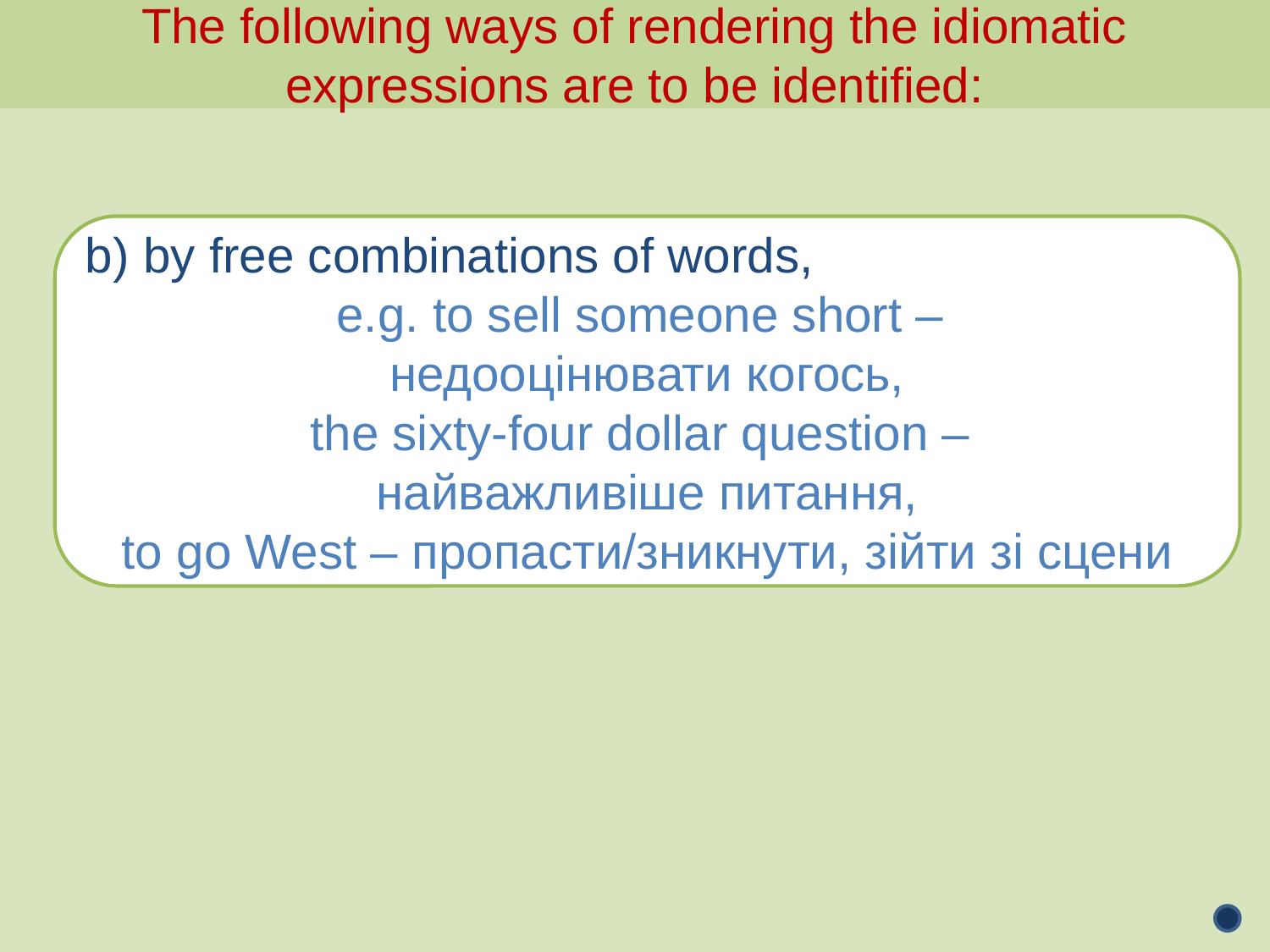

The following ways of rendering the idiomatic expressions are to be identified:
b) by free combinations of words,
e.g. to sell someone short –
недооцінювати когось,
the sixty-four dollar question –
найважливіше питання,
to go West – пропасти/зникнути, зійти зі сцени